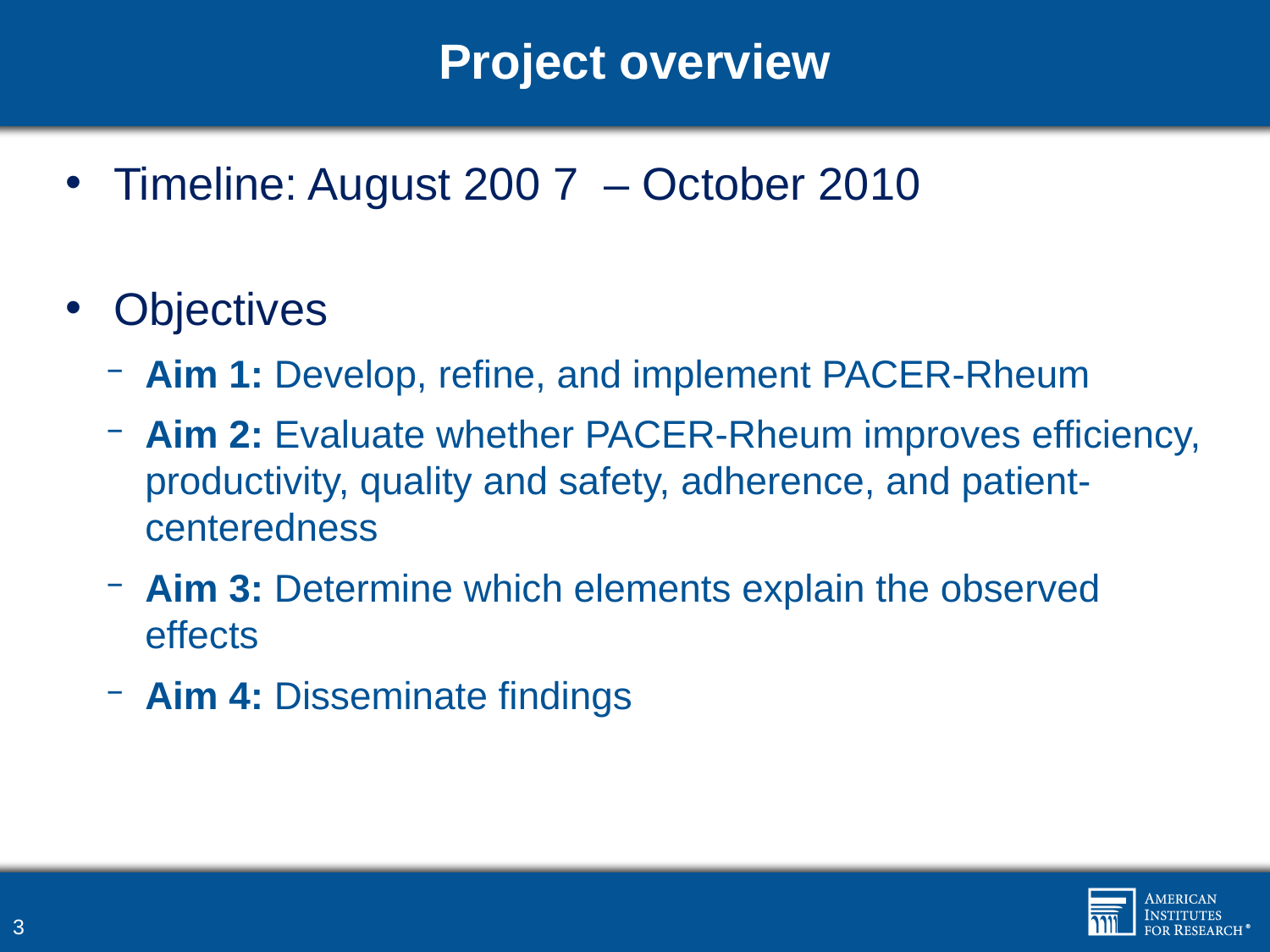

# Project overview
Timeline: August 200 7  – October 2010

Objectives
Aim 1: Develop, refine, and implement PACER-Rheum
Aim 2: Evaluate whether PACER-Rheum improves efficiency, productivity, quality and safety, adherence, and patient-centeredness
Aim 3: Determine which elements explain the observed effects
Aim 4: Disseminate findings
3